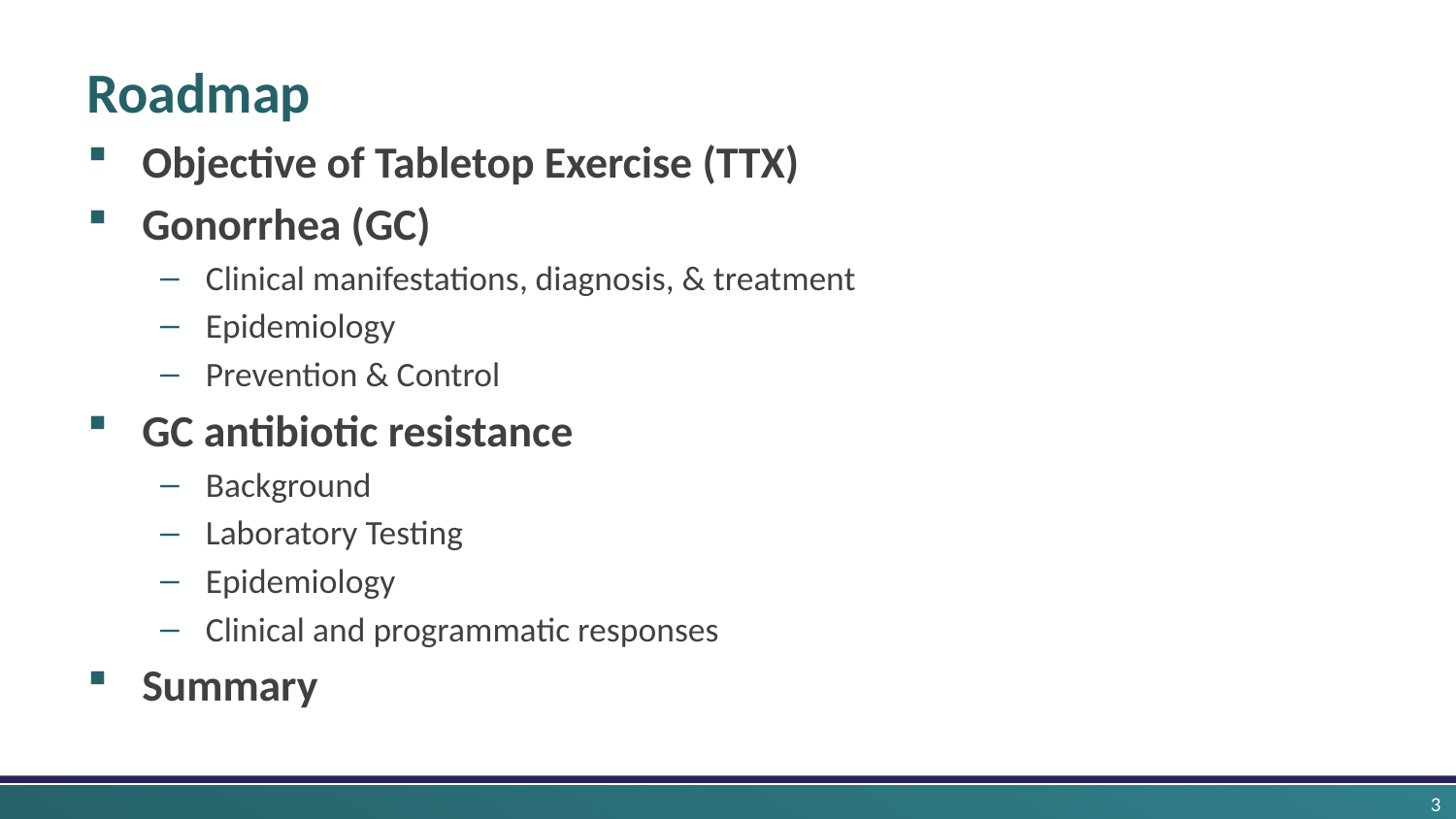

# Roadmap
Objective of Tabletop Exercise (TTX)
Gonorrhea (GC)
Clinical manifestations, diagnosis, & treatment
Epidemiology
Prevention & Control
GC antibiotic resistance
Background
Laboratory Testing
Epidemiology
Clinical and programmatic responses
Summary

3